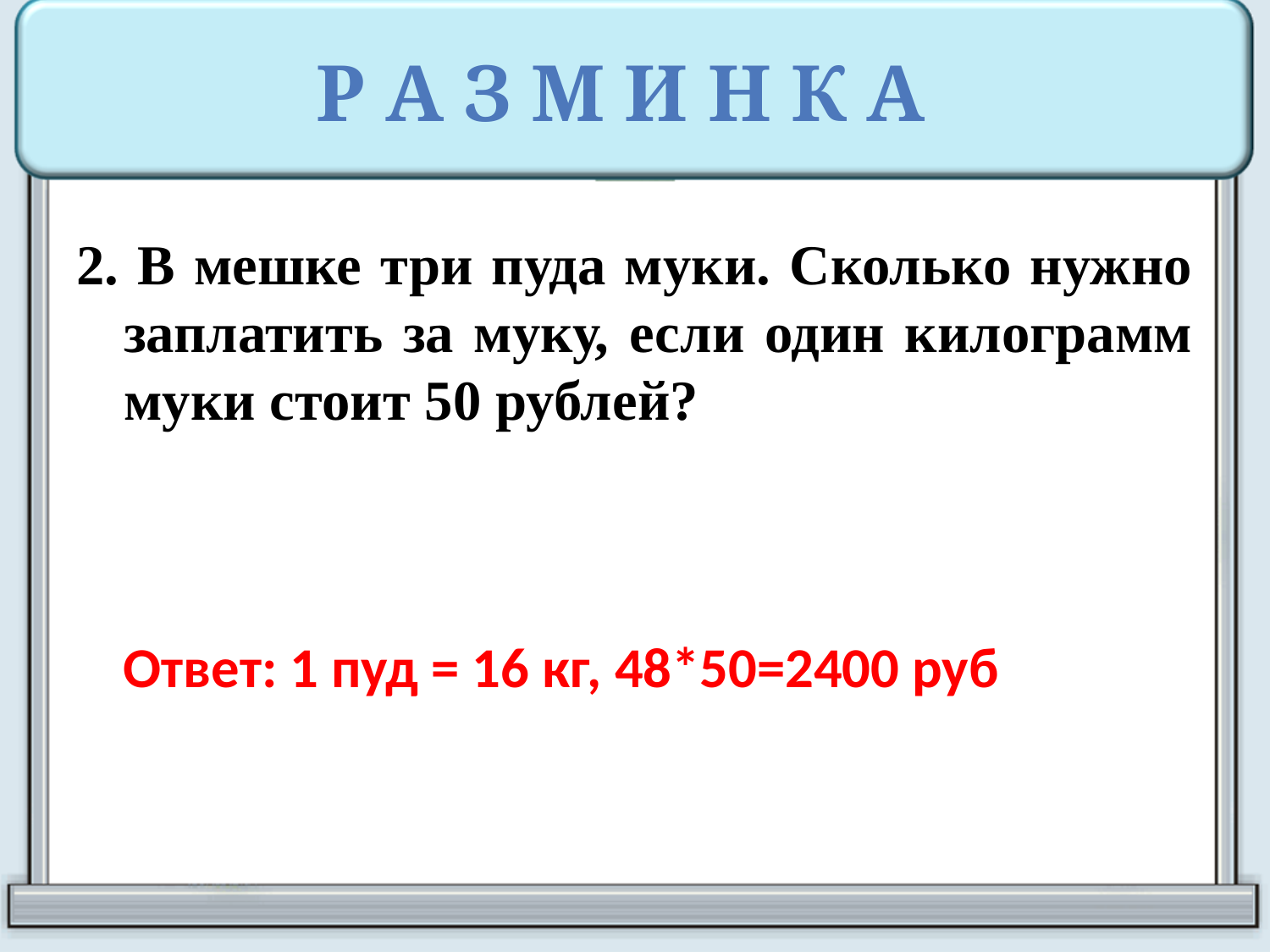

# Р А З М И Н К А
2. В мешке три пуда муки. Сколько нужно заплатить за муку, если один килограмм муки стоит 50 рублей?
Ответ: 1 пуд = 16 кг, 48*50=2400 руб